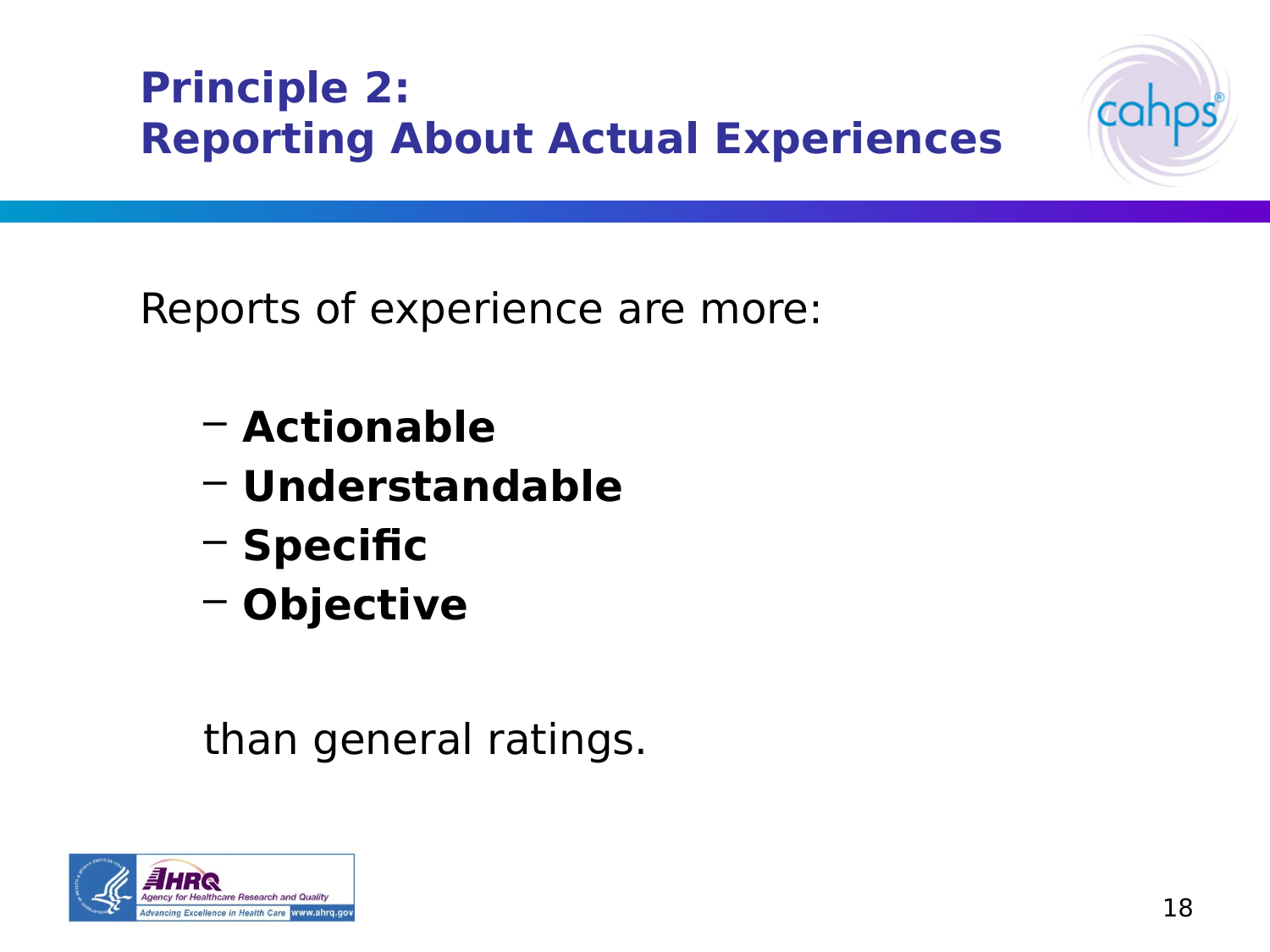

# Principle 2: Reporting About Actual Experiences

Reports of experience are more:

Actionable
Understandable
Specific
Objective

than general ratings.

18